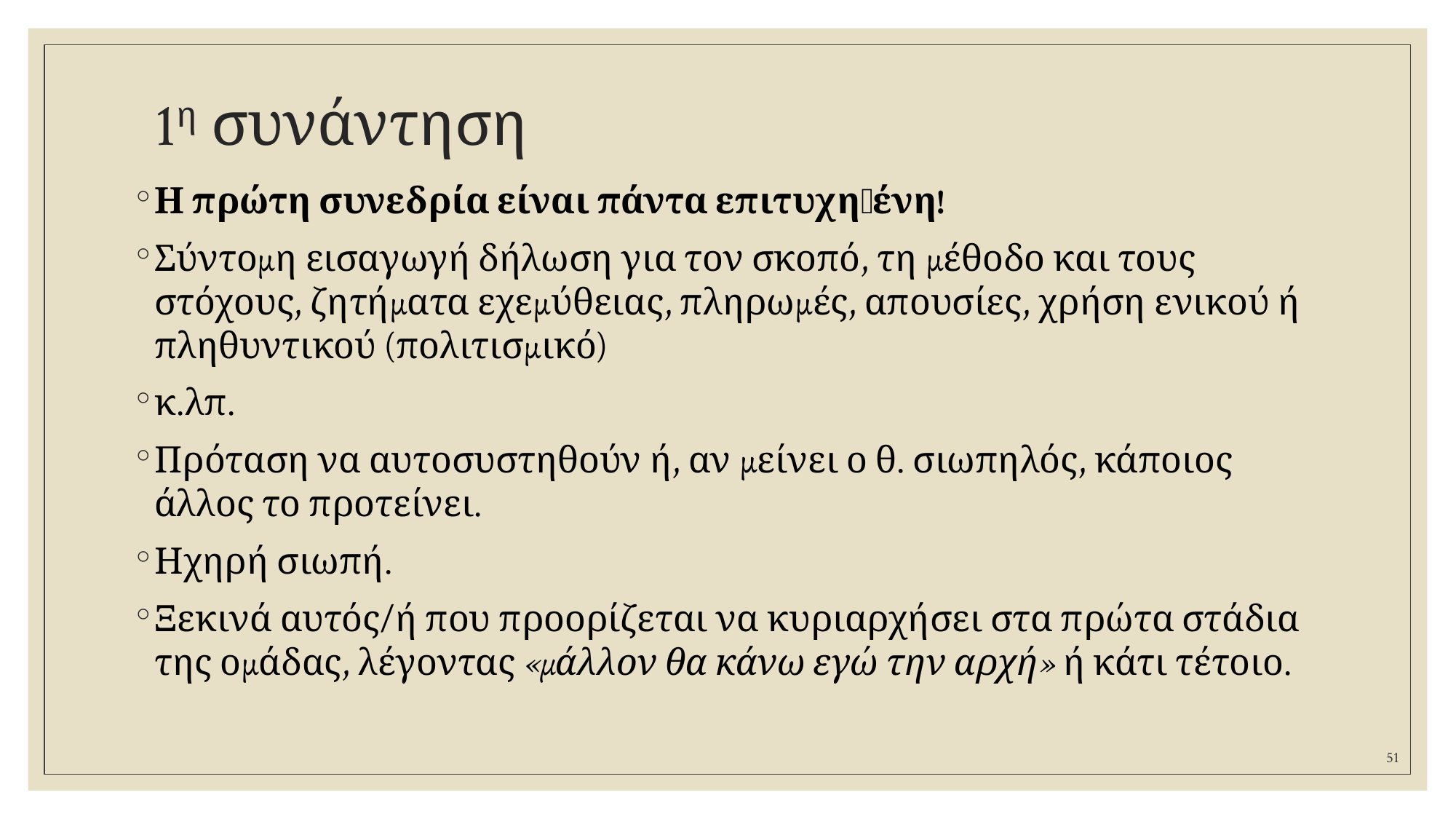

# 1η συνάντηση
Η πρώτη συνεδρία είναι πάντα επιτυχημένη!
Σύντομη εισαγωγή δήλωση για τον σκοπό, τη μέθοδο και τους στόχους, ζητήματα εχεμύθειας, πληρωμές, απουσίες, χρήση ενικού ή πληθυντικού (πολιτισμικό)
κ.λπ.
Πρόταση να αυτοσυστηθούν ή, αν μείνει ο θ. σιωπηλός, κάποιος άλλος το προτείνει.
Ηχηρή σιωπή.
Ξεκινά αυτός/ή που προορίζεται να κυριαρχήσει στα πρώτα στάδια της ομάδας, λέγοντας «μάλλον θα κάνω εγώ την αρχή» ή κάτι τέτοιο.

51